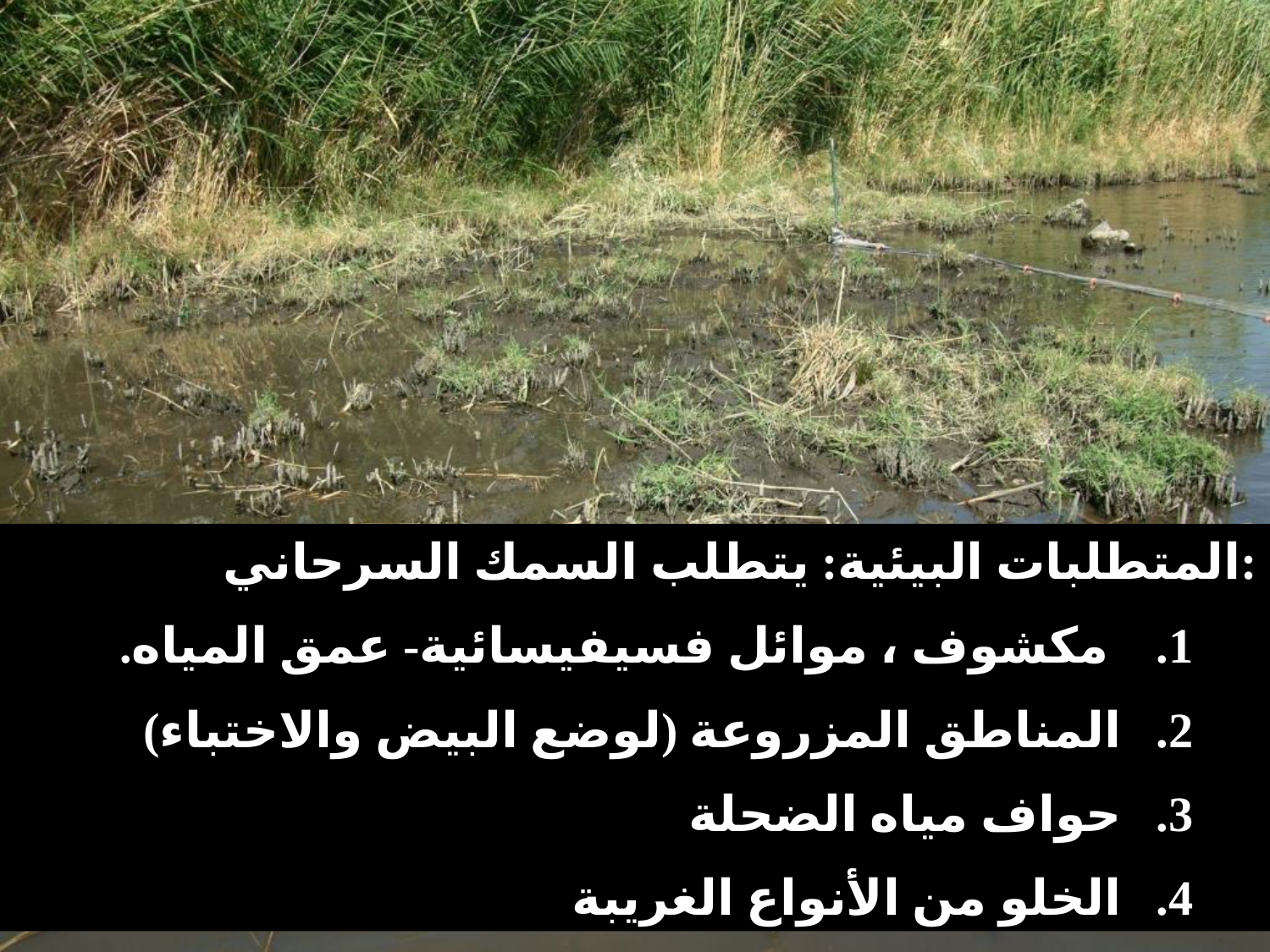

المتطلبات البيئية: يتطلب السمك السرحاني:
 مكشوف ، موائل فسيفيسائية- عمق المياه.
المناطق المزروعة (لوضع البيض والاختباء)
حواف مياه الضحلة
الخلو من الأنواع الغريبة